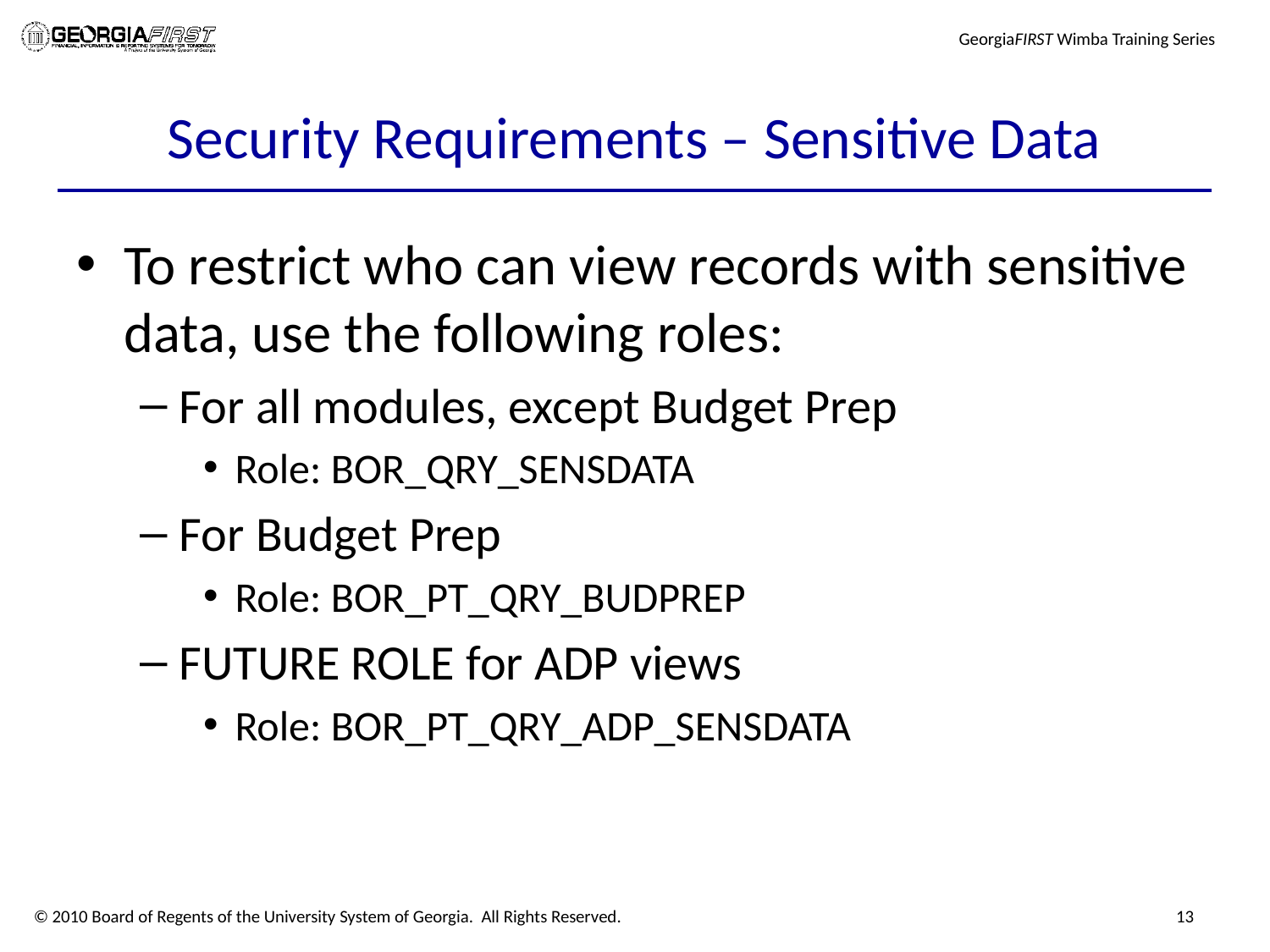

# Security Requirements – Sensitive Data
To restrict who can view records with sensitive data, use the following roles:
For all modules, except Budget Prep
Role: BOR_QRY_SENSDATA
For Budget Prep
Role: BOR_PT_QRY_BUDPREP
FUTURE ROLE for ADP views
Role: BOR_PT_QRY_ADP_SENSDATA